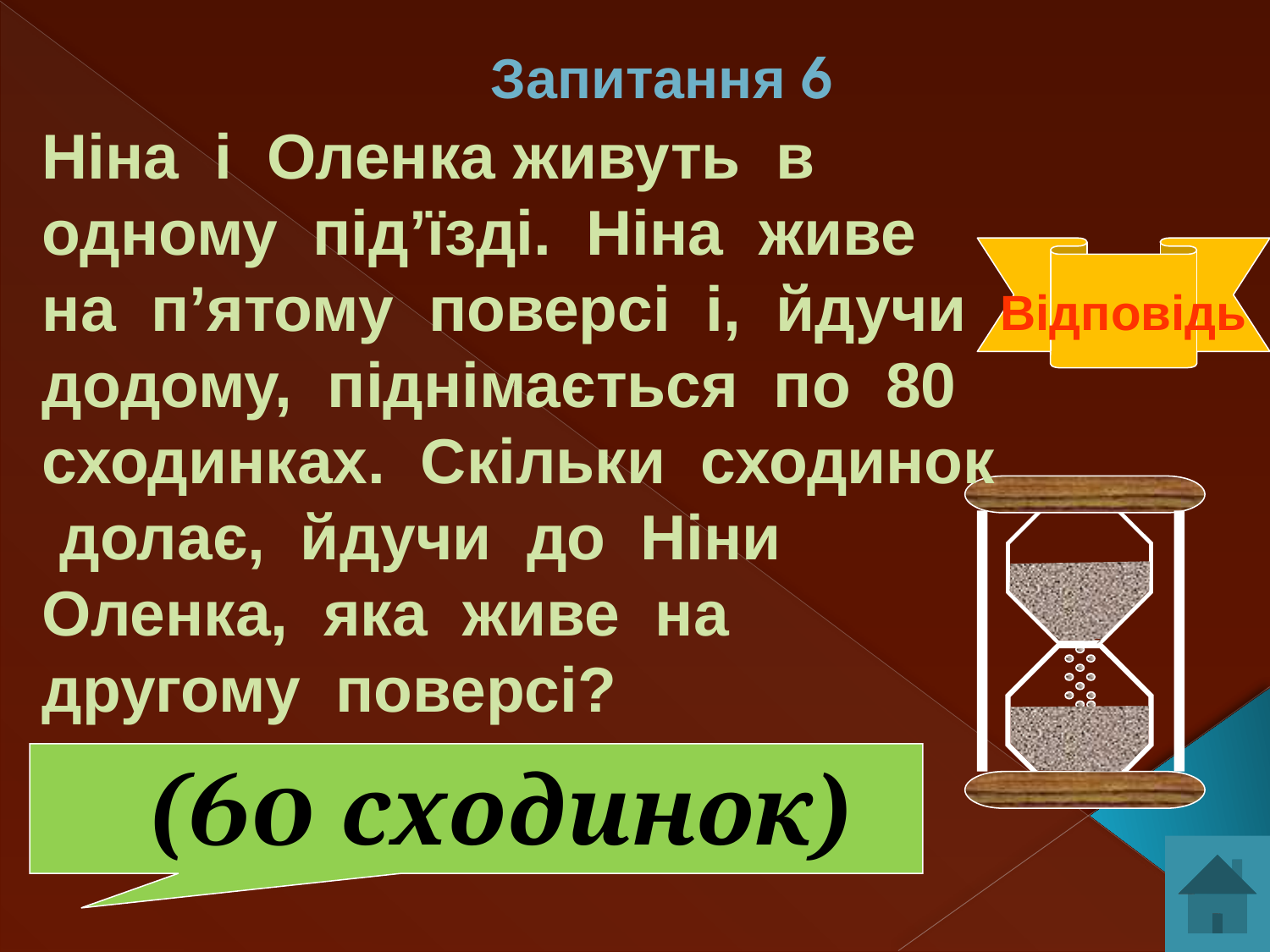

Запитання 6
Ніна  і  Оленка живуть  в  одному  під’їзді.  Ніна  живе  на  п’ятому  поверсі  і,  йдучи додому,  піднімається  по  80  сходинках.  Скільки  сходинок  долає,  йдучи  до  Ніни  Оленка,  яка  живе  на  другому  поверсі?

Відповідь

  (60 сходинок)